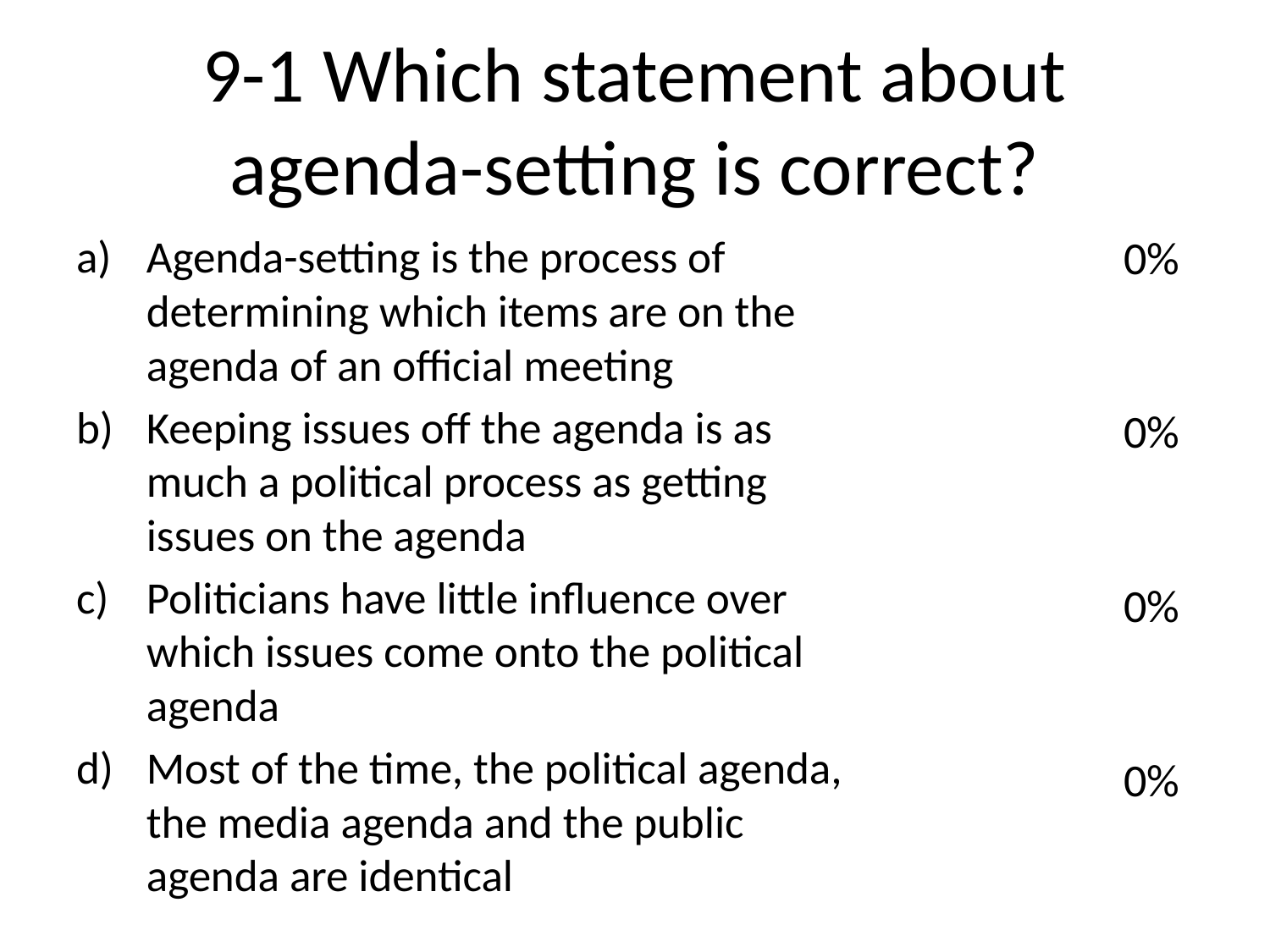

# 9-1 Which statement about agenda-setting is correct?
Agenda-setting is the process of determining which items are on the agenda of an official meeting
Keeping issues off the agenda is as much a political process as getting issues on the agenda
Politicians have little influence over which issues come onto the political agenda
Most of the time, the political agenda, the media agenda and the public agenda are identical
0%
0%
0%
0%